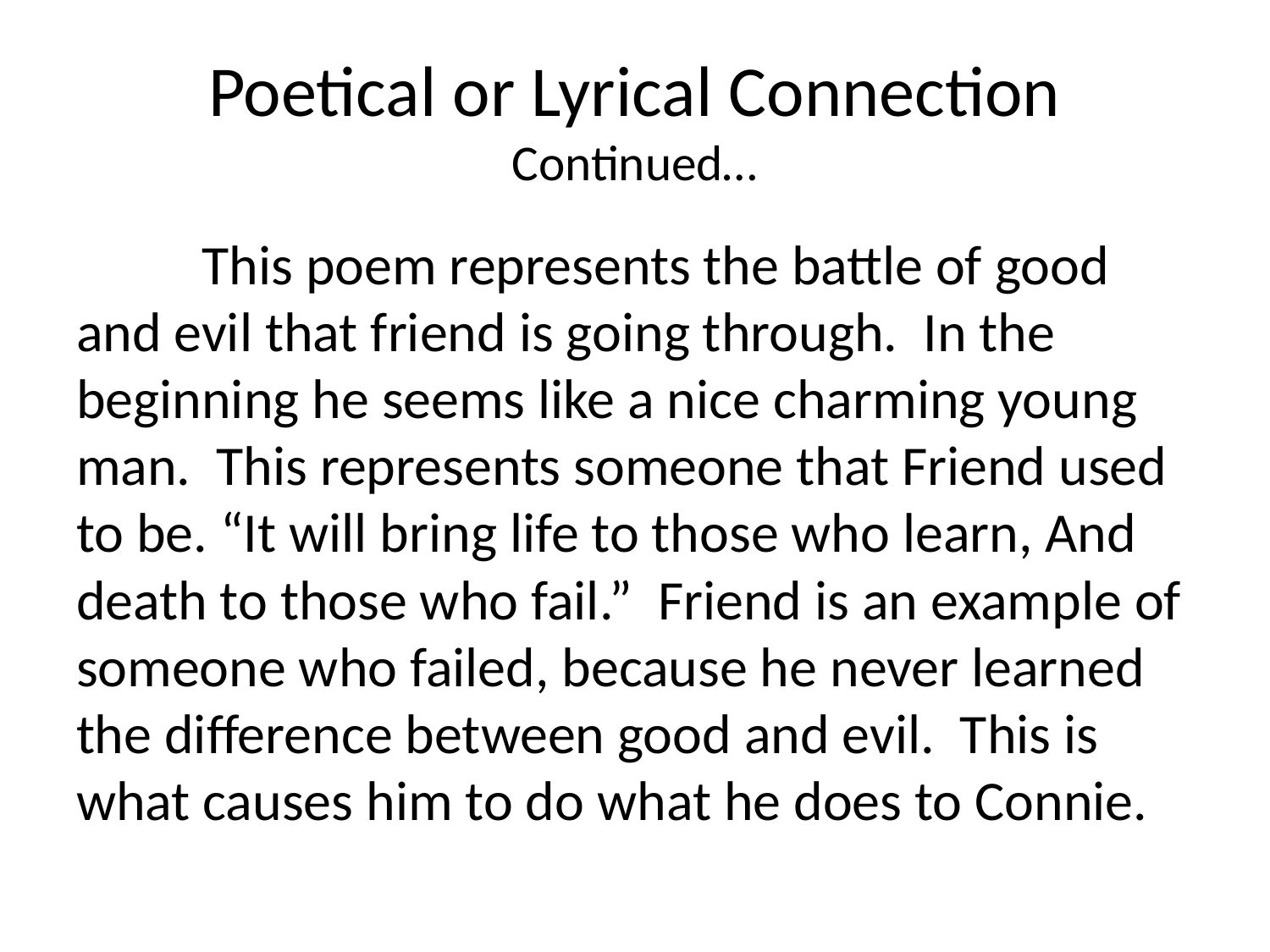

# Poetical or Lyrical Connection Continued…
	This poem represents the battle of good and evil that friend is going through.  In the beginning he seems like a nice charming young man.  This represents someone that Friend used to be. “It will bring life to those who learn, And death to those who fail.”  Friend is an example of someone who failed, because he never learned the difference between good and evil.  This is what causes him to do what he does to Connie.